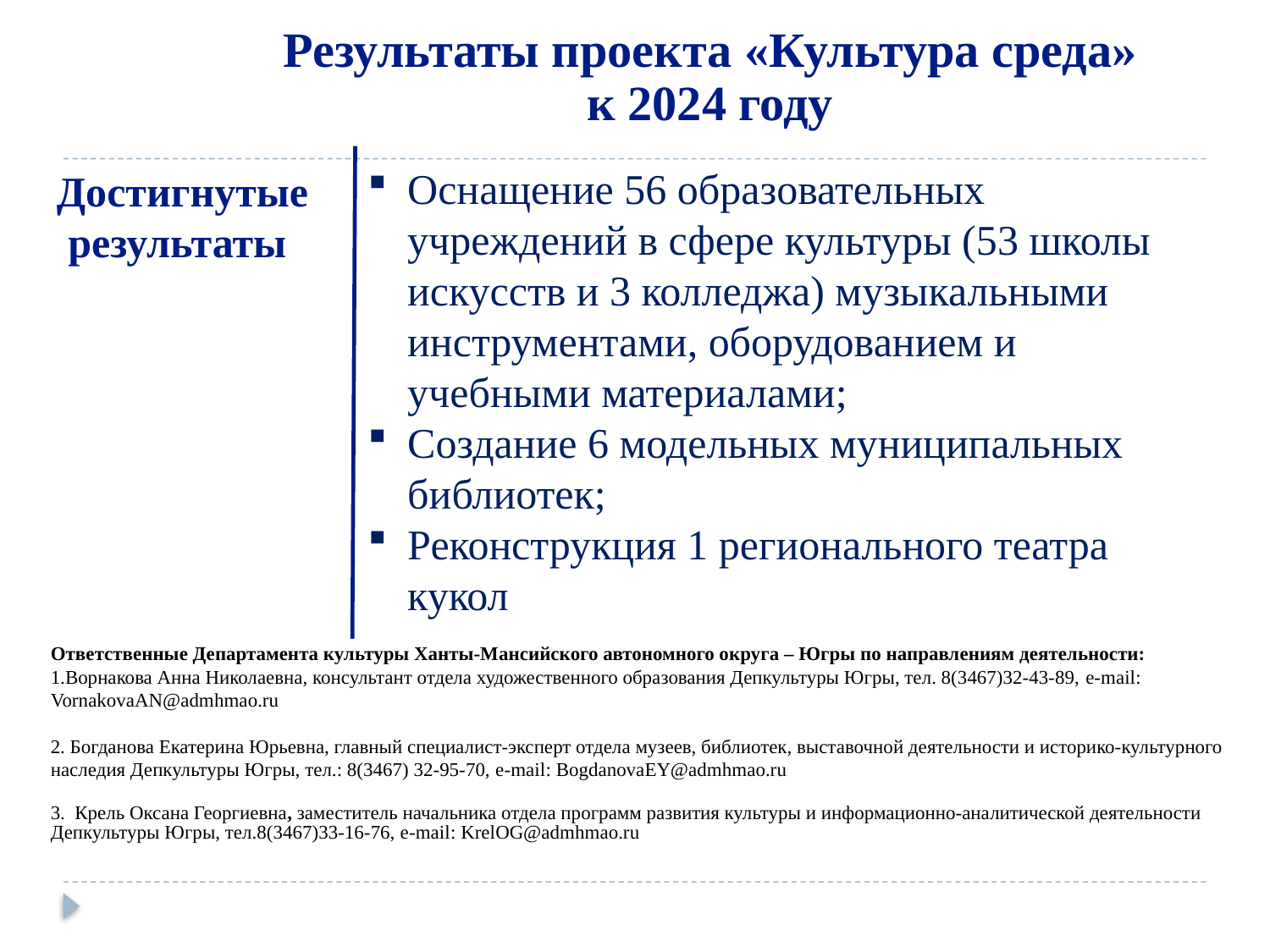

Результаты проекта «Культура среда» к 2024 году
Оснащение 56 образовательных учреждений в сфере культуры (53 школы искусств и 3 колледжа) музыкальными инструментами, оборудованием и учебными материалами;
Создание 6 модельных муниципальных библиотек;
Реконструкция 1 регионального театра кукол
Достигнутые результаты
Ответственные Департамента культуры Ханты-Мансийского автономного округа – Югры по направлениям деятельности:
Ворнакова Анна Николаевна, консультант отдела художественного образования Депкультуры Югры, тел. 8(3467)32-43-89, e-mail: VornakovaAN@admhmao.ru

2. Богданова Екатерина Юрьевна, главный специалист-эксперт отдела музеев, библиотек, выставочной деятельности и историко-культурного наследия Депкультуры Югры, тел.: 8(3467) 32-95-70, e-mail: BogdanovaEY@admhmao.ru

3.  Крель Оксана Георгиевна, заместитель начальника отдела программ развития культуры и информационно-аналитической деятельности Депкультуры Югры, тел.8(3467)33-16-76, e-mail: KrelOG@admhmao.ru